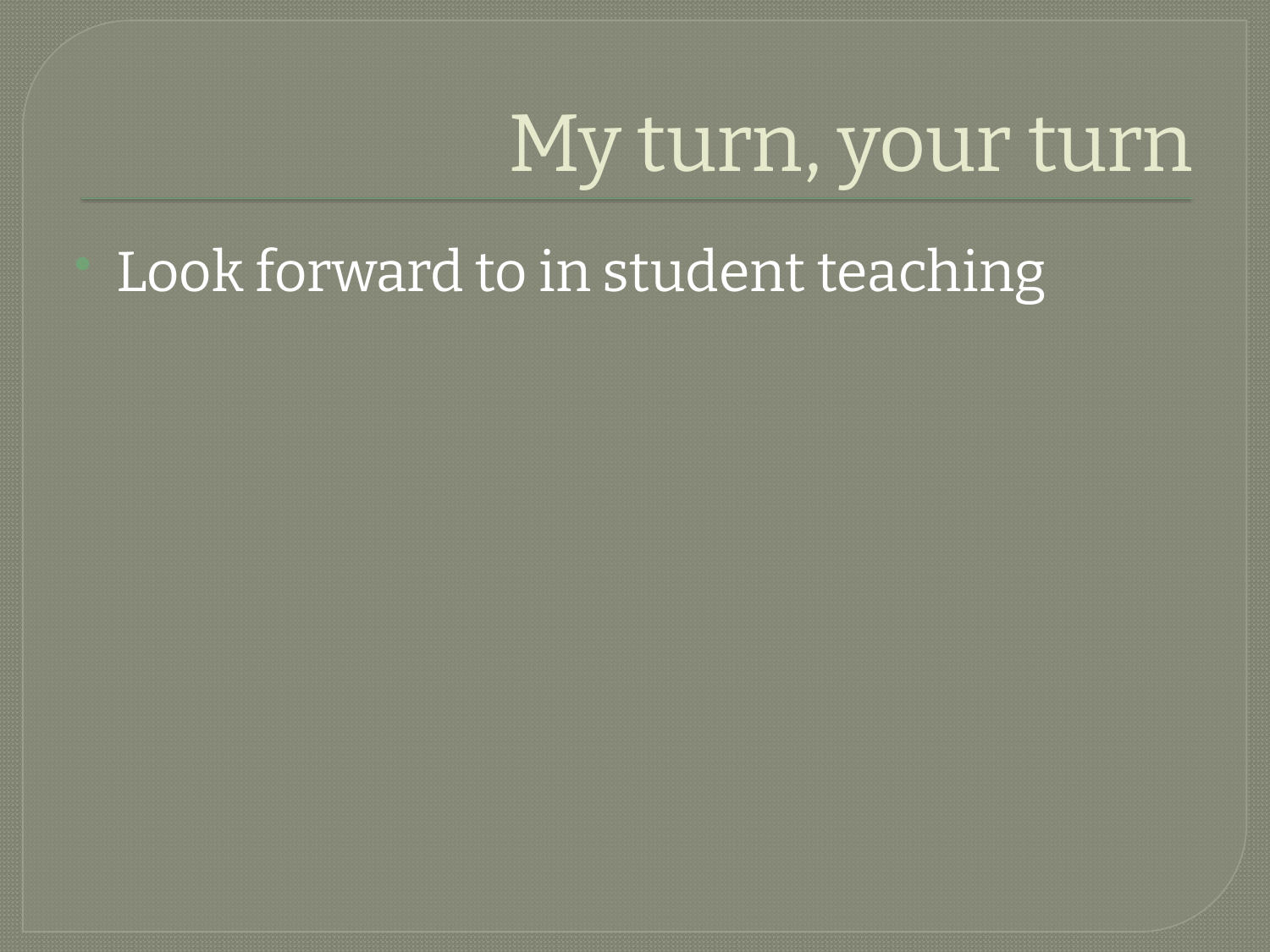

# My turn, your turn
Look forward to in student teaching